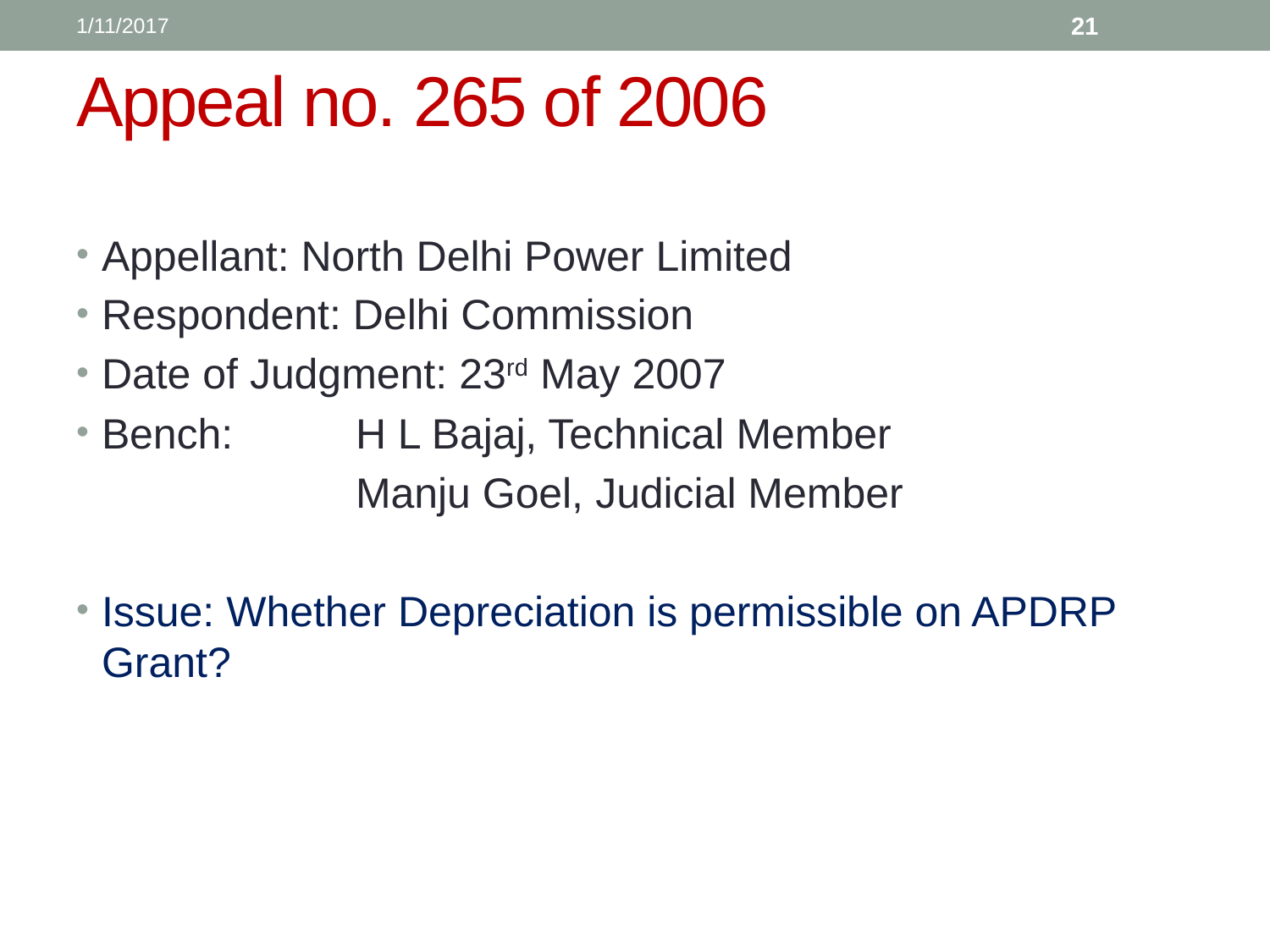

1/11/2017
21
# Appeal no. 265 of 2006
Appellant: North Delhi Power Limited
Respondent: Delhi Commission
Date of Judgment: 23rd May 2007
Bench: 	H L Bajaj, Technical Member
			Manju Goel, Judicial Member

Issue: Whether Depreciation is permissible on APDRP Grant?